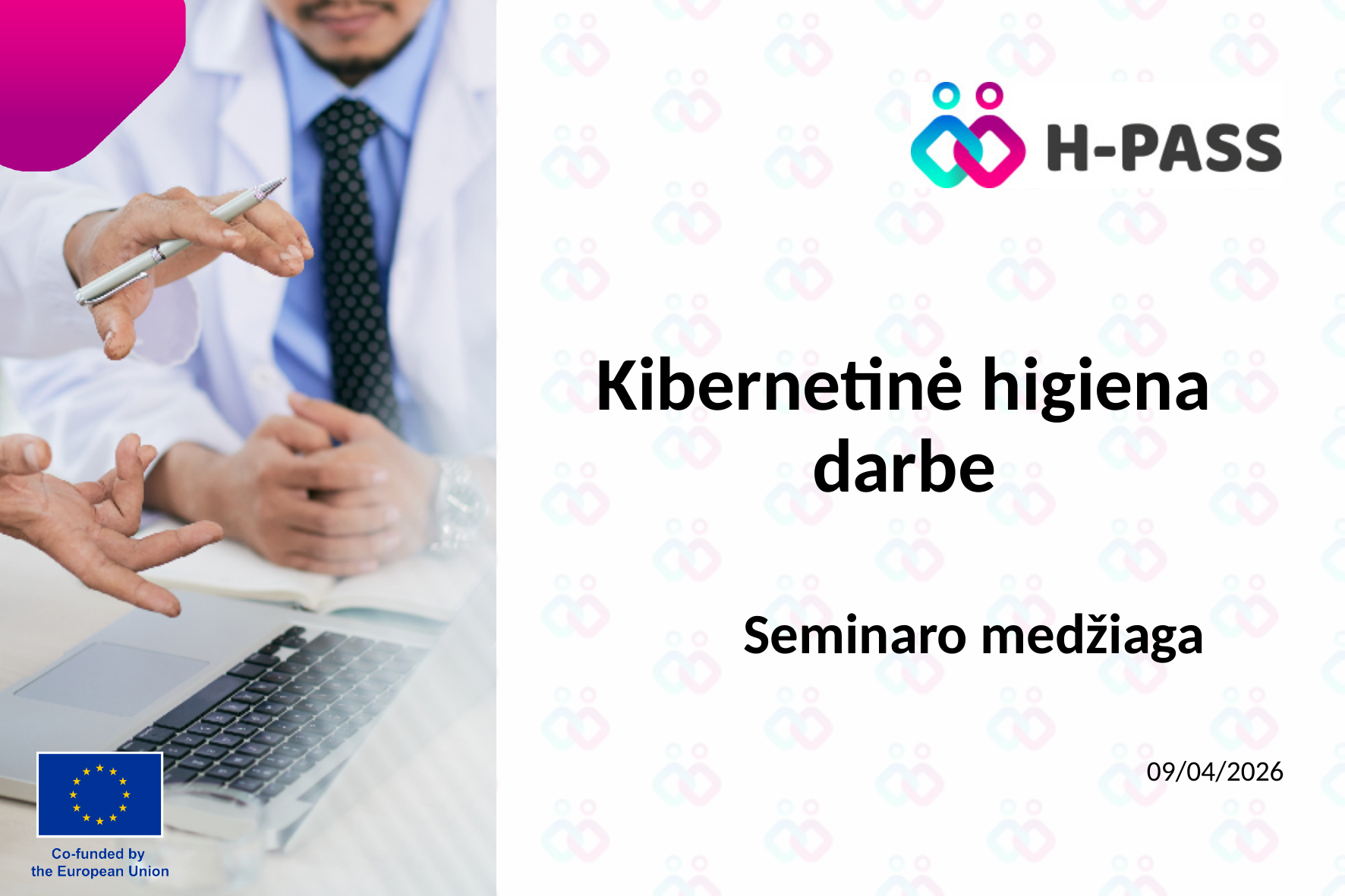

# Kibernetinė higiena darbe
Seminaro medžiaga
09/04/2026